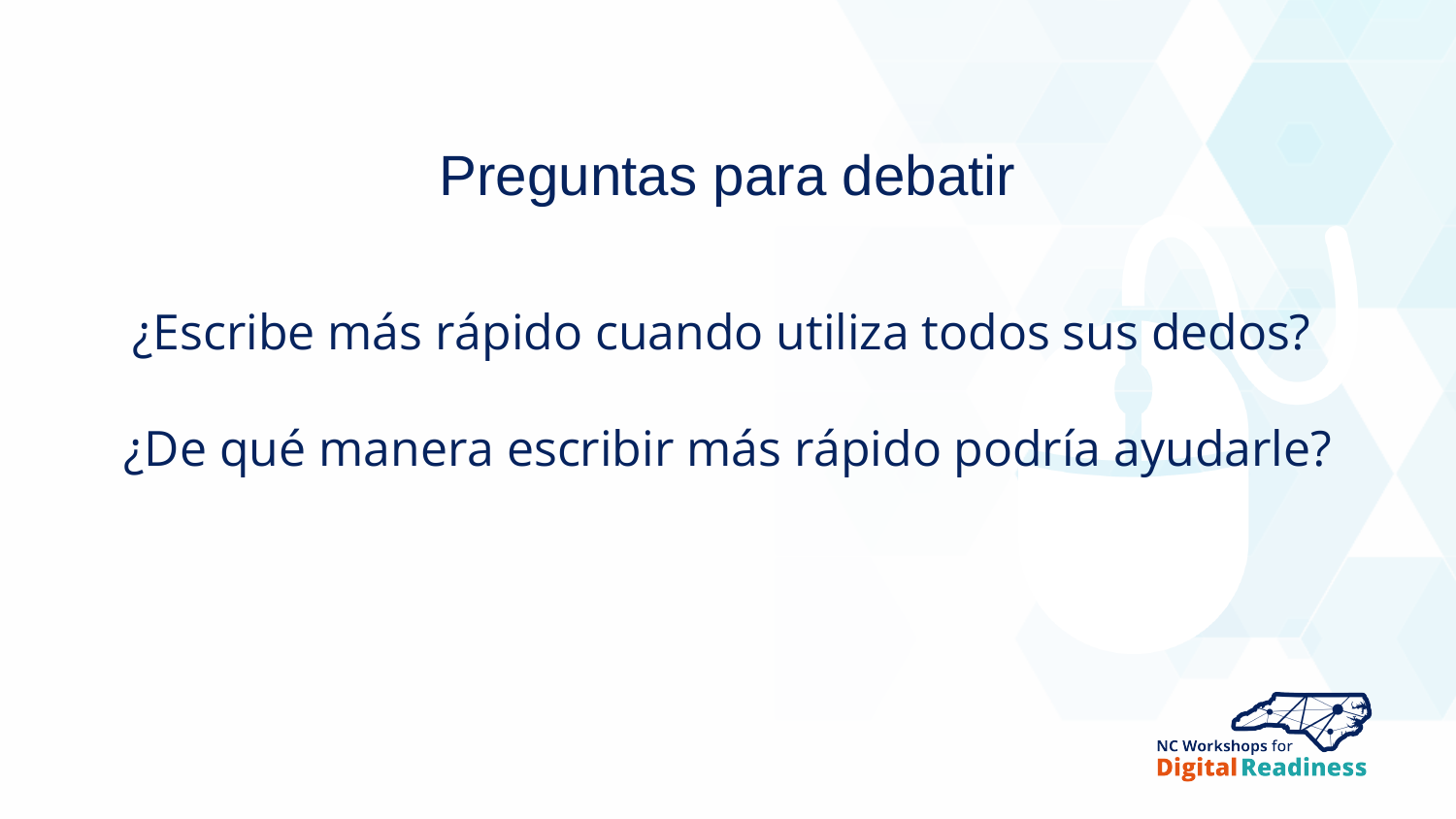

# Preguntas para debatir
¿Escribe más rápido cuando utiliza todos sus dedos?
¿De qué manera escribir más rápido podría ayudarle?